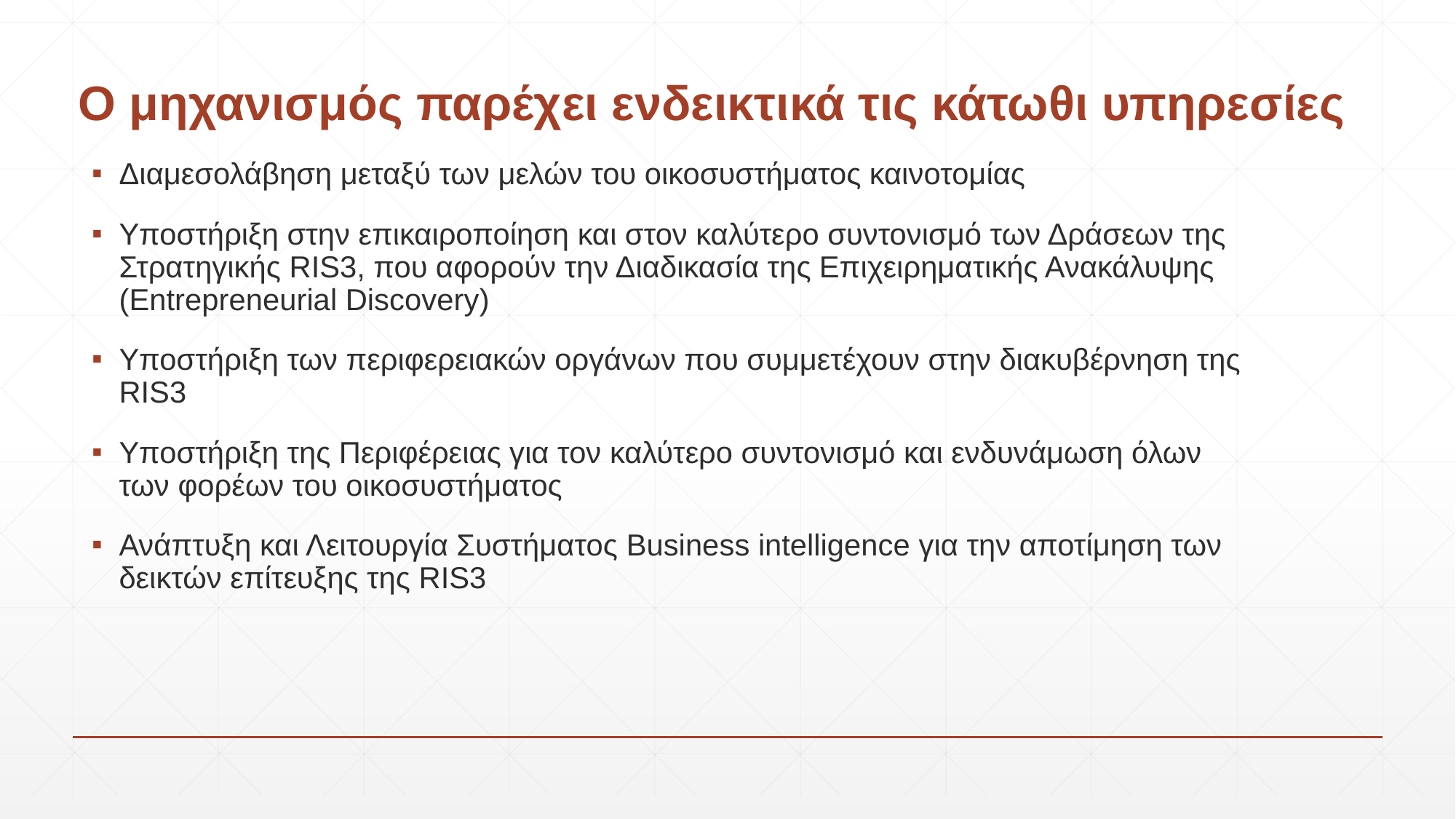

# Ο μηχανισμός παρέχει ενδεικτικά τις κάτωθι υπηρεσίες
Διαμεσολάβηση μεταξύ των μελών του οικοσυστήματος καινοτομίας
Υποστήριξη στην επικαιροποίηση και στον καλύτερο συντονισμό των Δράσεων της Στρατηγικής RIS3, που αφορούν την Διαδικασία της Επιχειρηματικής Ανακάλυψης (Entrepreneurial Discovery)
Υποστήριξη των περιφερειακών οργάνων που συμμετέχουν στην διακυβέρνηση της RIS3
Υποστήριξη της Περιφέρειας για τον καλύτερο συντονισμό και ενδυνάμωση όλων των φορέων του οικοσυστήματος
Ανάπτυξη και Λειτουργία Συστήματος Business intelligence για την αποτίμηση των δεικτών επίτευξης της RIS3